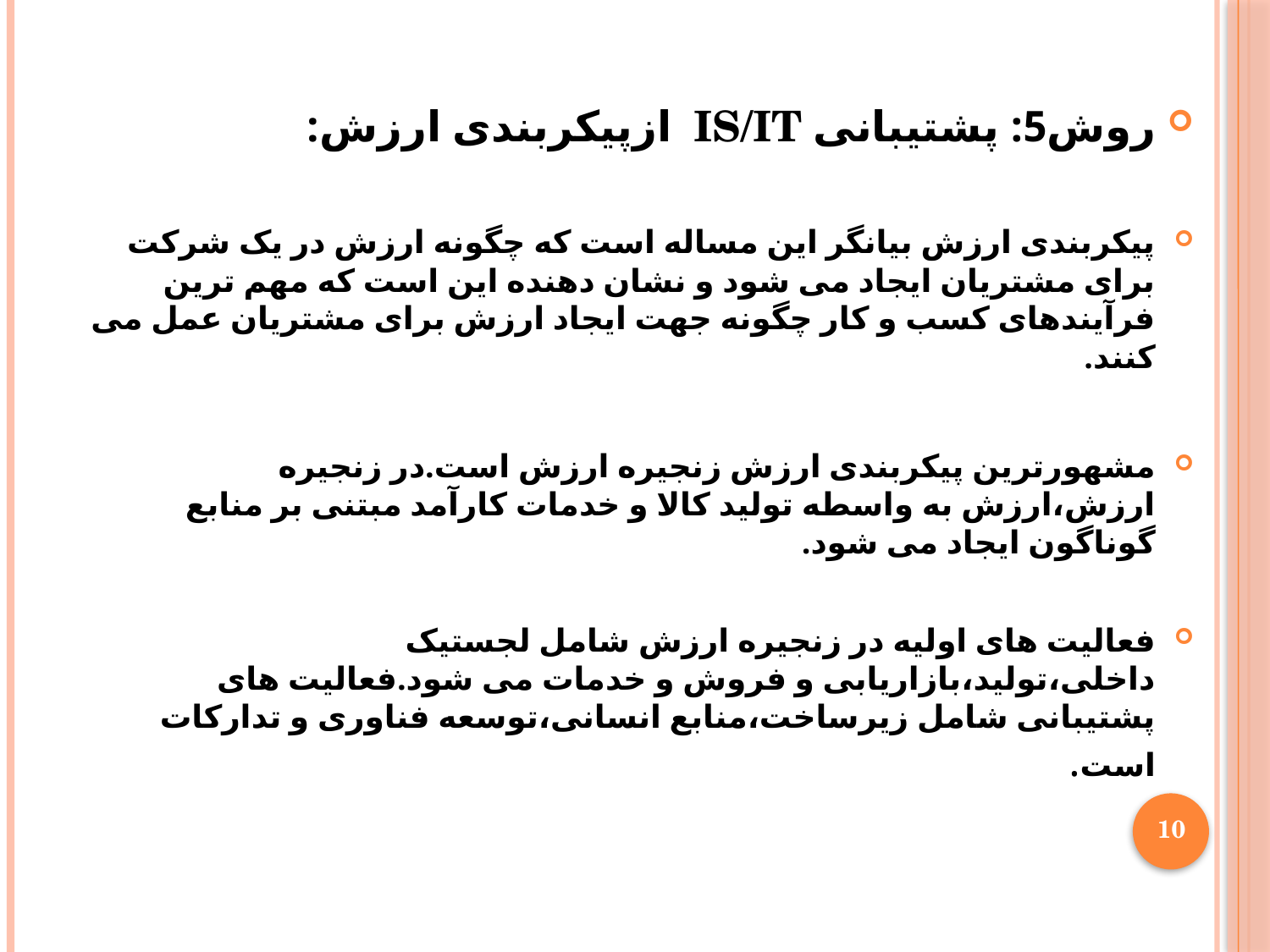

روش5: پشتیبانی IS/IT  ازپیکربندی ارزش:

پیکربندی ارزش بیانگر این مساله است که چگونه ارزش در یک شرکت برای مشتریان ایجاد می شود و نشان دهنده این است که مهم ترین فرآیندهای کسب و کار چگونه جهت ایجاد ارزش برای مشتریان عمل می کنند.

مشهورترین پیکربندی ارزش زنجیره ارزش است.در زنجیره ارزش،ارزش به واسطه تولید کالا و خدمات کارآمد مبتنی بر منابع گوناگون ایجاد می شود.

فعالیت های اولیه در زنجیره ارزش شامل لجستیک داخلی،تولید،بازاریابی و فروش و خدمات می شود.فعالیت های پشتیبانی شامل زیرساخت،منابع انسانی،توسعه فناوری و تدارکات است.
#
10